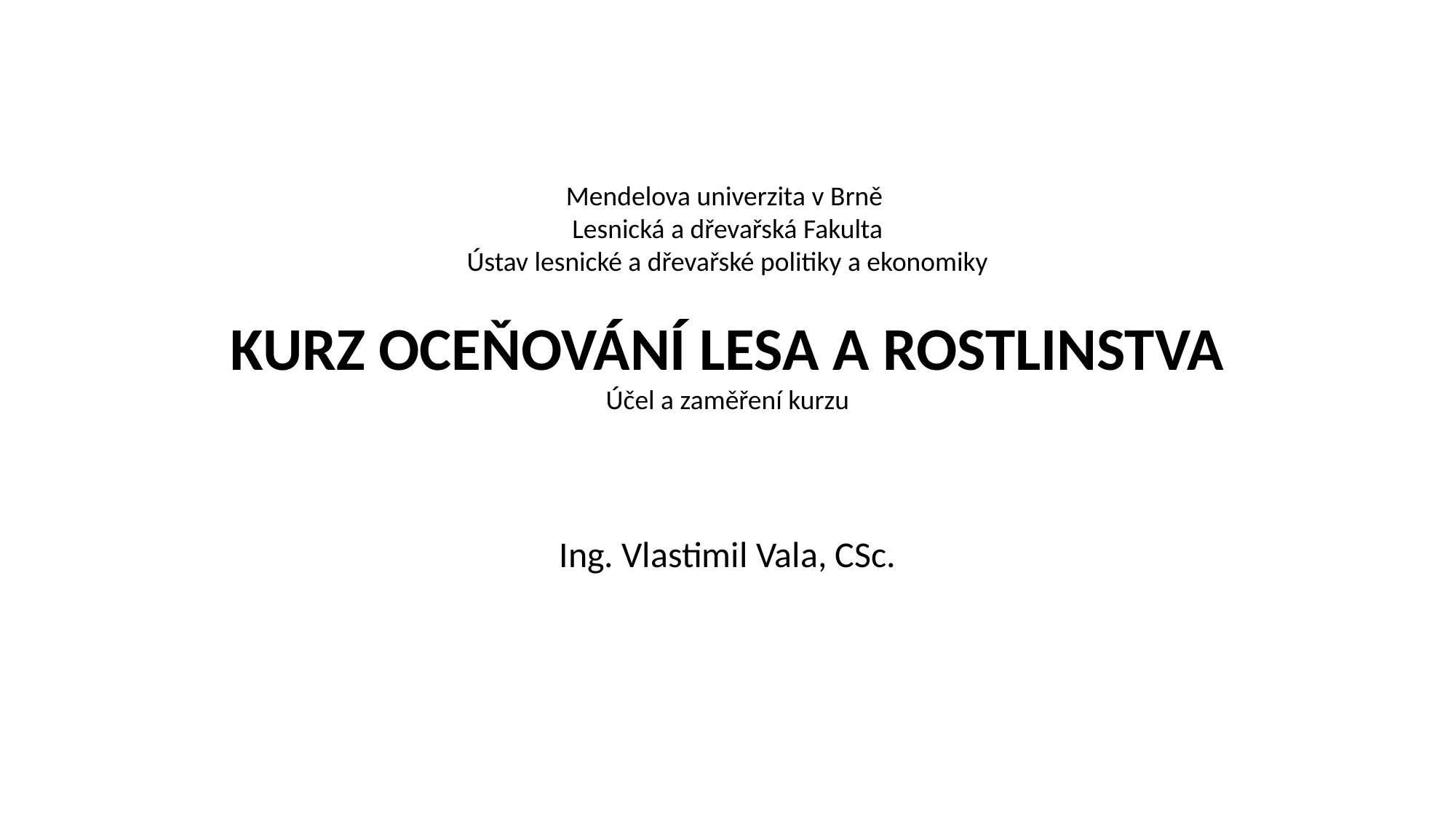

# Mendelova univerzita v Brně Lesnická a dřevařská Fakulta Ústav lesnické a dřevařské politiky a ekonomiky KURZ OCEŇOVÁNÍ LESA A ROSTLINSTVA Účel a zaměření kurzu

Ing. Vlastimil Vala, CSc.